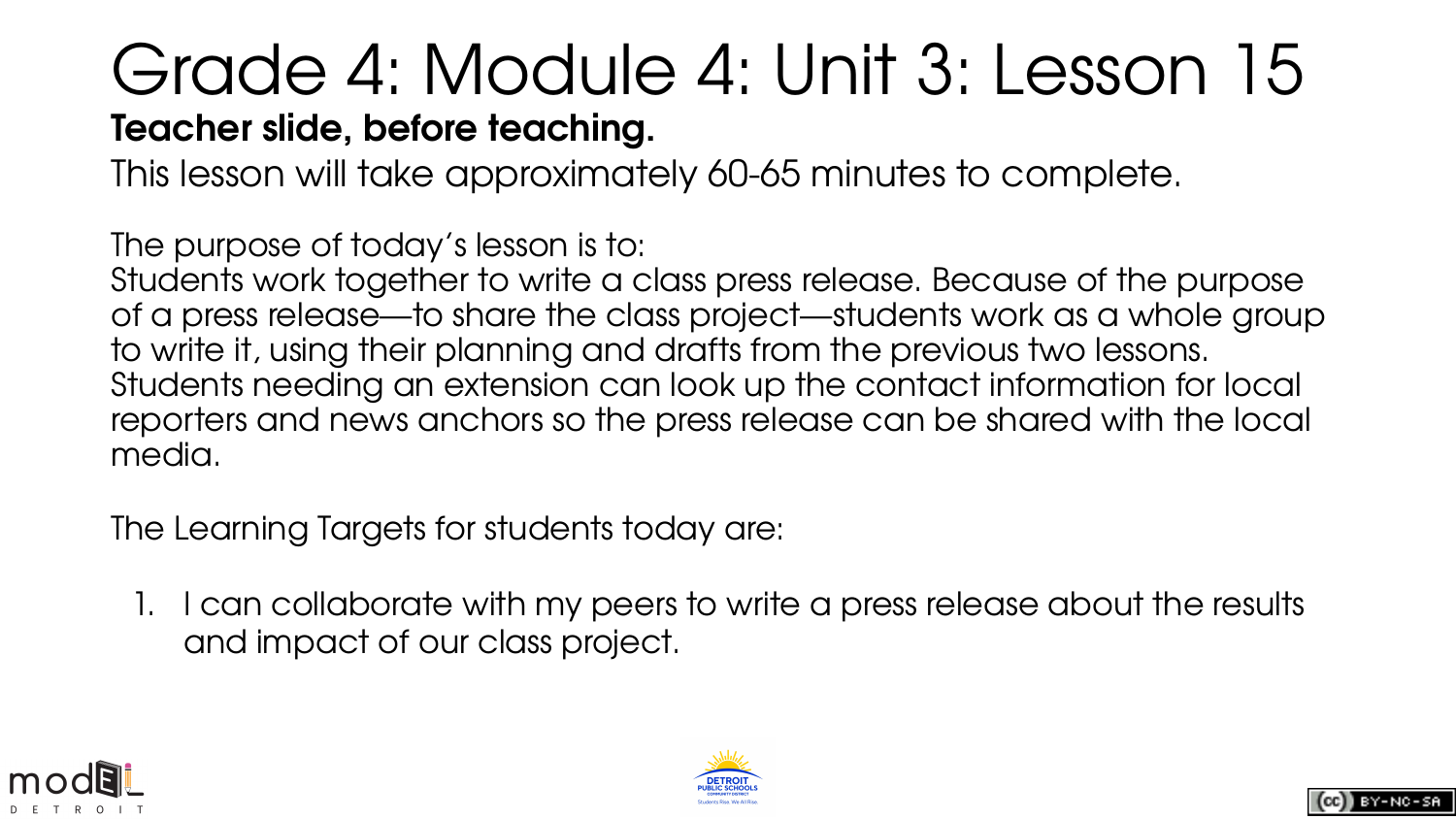

# Grade 4: Module 4: Unit 3: Lesson 15
Teacher slide, before teaching.
This lesson will take approximately 60-65 minutes to complete.

The purpose of today’s lesson is to:
Students work together to write a class press release. Because of the purpose of a press release—to share the class project—students work as a whole group to write it, using their planning and drafts from the previous two lessons. Students needing an extension can look up the contact information for local reporters and news anchors so the press release can be shared with the local media.

The Learning Targets for students today are:
I can collaborate with my peers to write a press release about the results and impact of our class project.